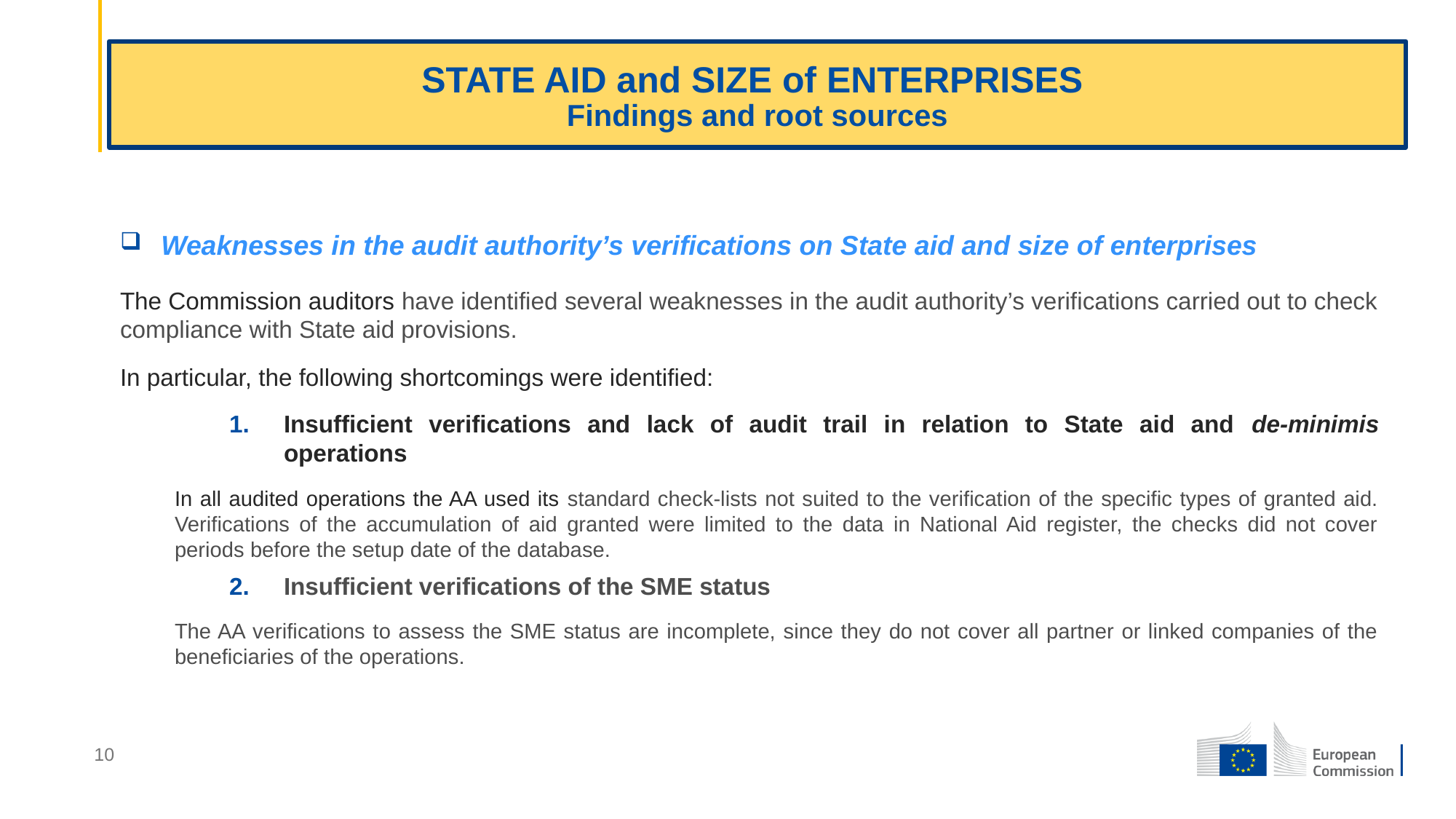

# STATE AID and SIZE of ENTERPRISES Findings and root sources

 Weaknesses in the audit authority’s verifications on State aid and size of enterprises
The Commission auditors have identified several weaknesses in the audit authority’s verifications carried out to check compliance with State aid provisions.
In particular, the following shortcomings were identified:
Insufficient verifications and lack of audit trail in relation to State aid and de-minimis operations
In all audited operations the AA used its standard check-lists not suited to the verification of the specific types of granted aid. Verifications of the accumulation of aid granted were limited to the data in National Aid register, the checks did not cover periods before the setup date of the database.
Insufficient verifications of the SME status
The AA verifications to assess the SME status are incomplete, since they do not cover all partner or linked companies of the beneficiaries of the operations.

10